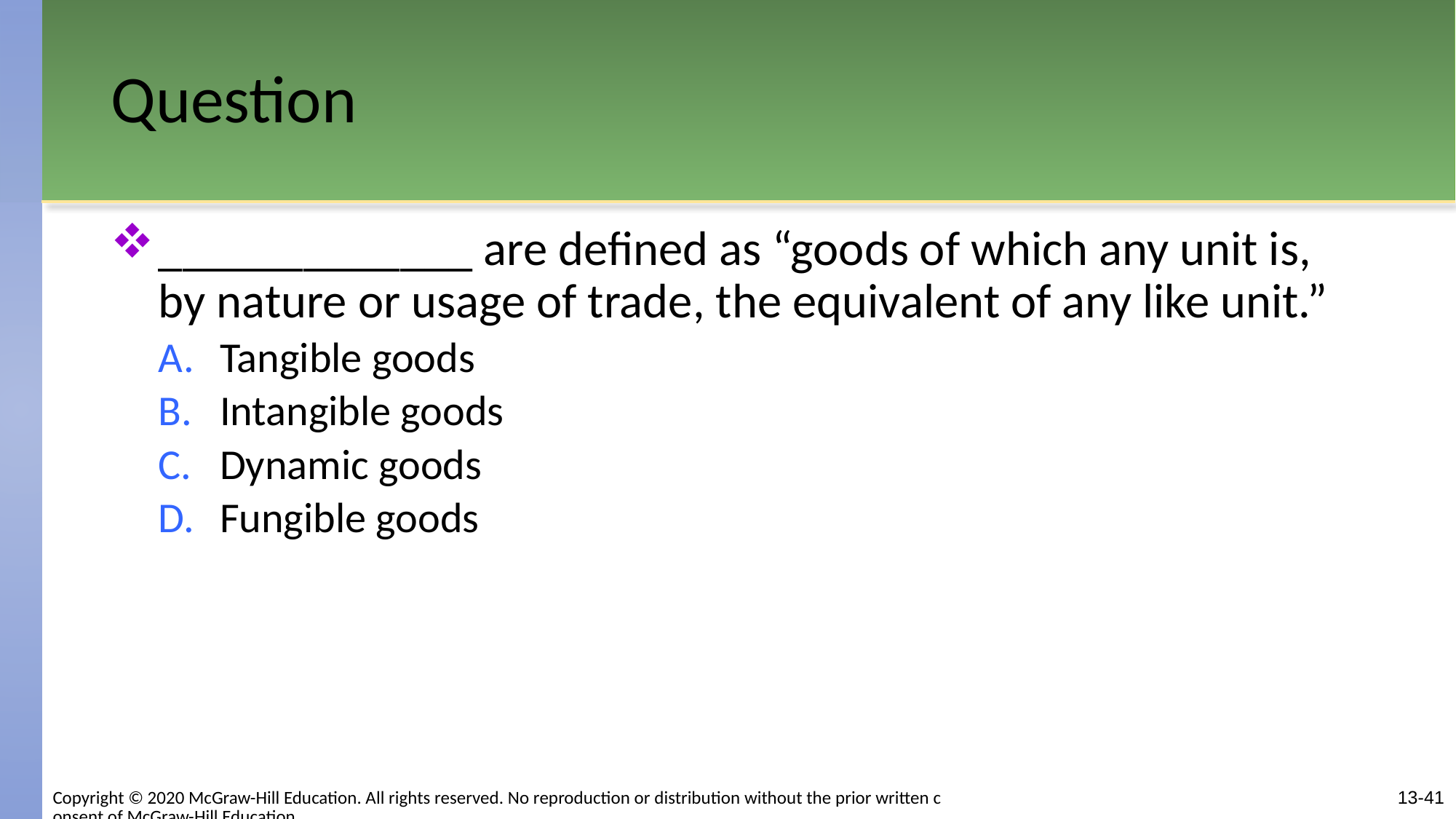

# Question
_____________ are defined as “goods of which any unit is, by nature or usage of trade, the equivalent of any like unit.”
Tangible goods
Intangible goods
Dynamic goods
Fungible goods

Copyright © 2020 McGraw-Hill Education. All rights reserved. No reproduction or distribution without the prior written consent of McGraw-Hill Education.
13-41